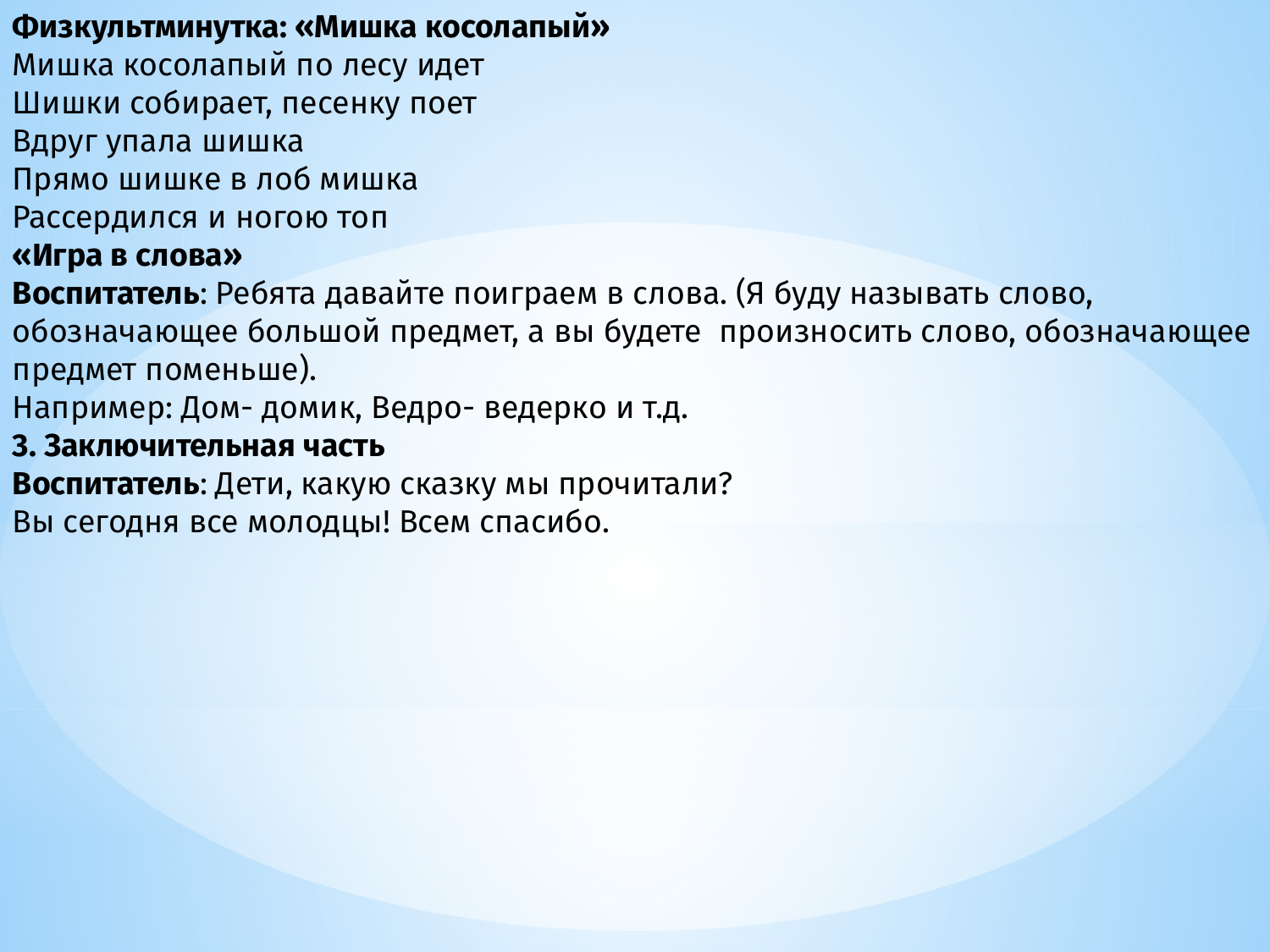

Физкультминутка: «Мишка косолапый»
Мишка косолапый по лесу идет
Шишки собирает, песенку поет
Вдруг упала шишка
Прямо шишке в лоб мишка
Рассердился и ногою топ
«Игра в слова»
Воспитатель: Ребята давайте поиграем в слова. (Я буду называть слово, обозначающее большой предмет, а вы будете  произносить слово, обозначающее предмет поменьше).
Например: Дом- домик, Ведро- ведерко и т.д.
3. Заключительная часть
Воспитатель: Дети, какую сказку мы прочитали?
Вы сегодня все молодцы! Всем спасибо.